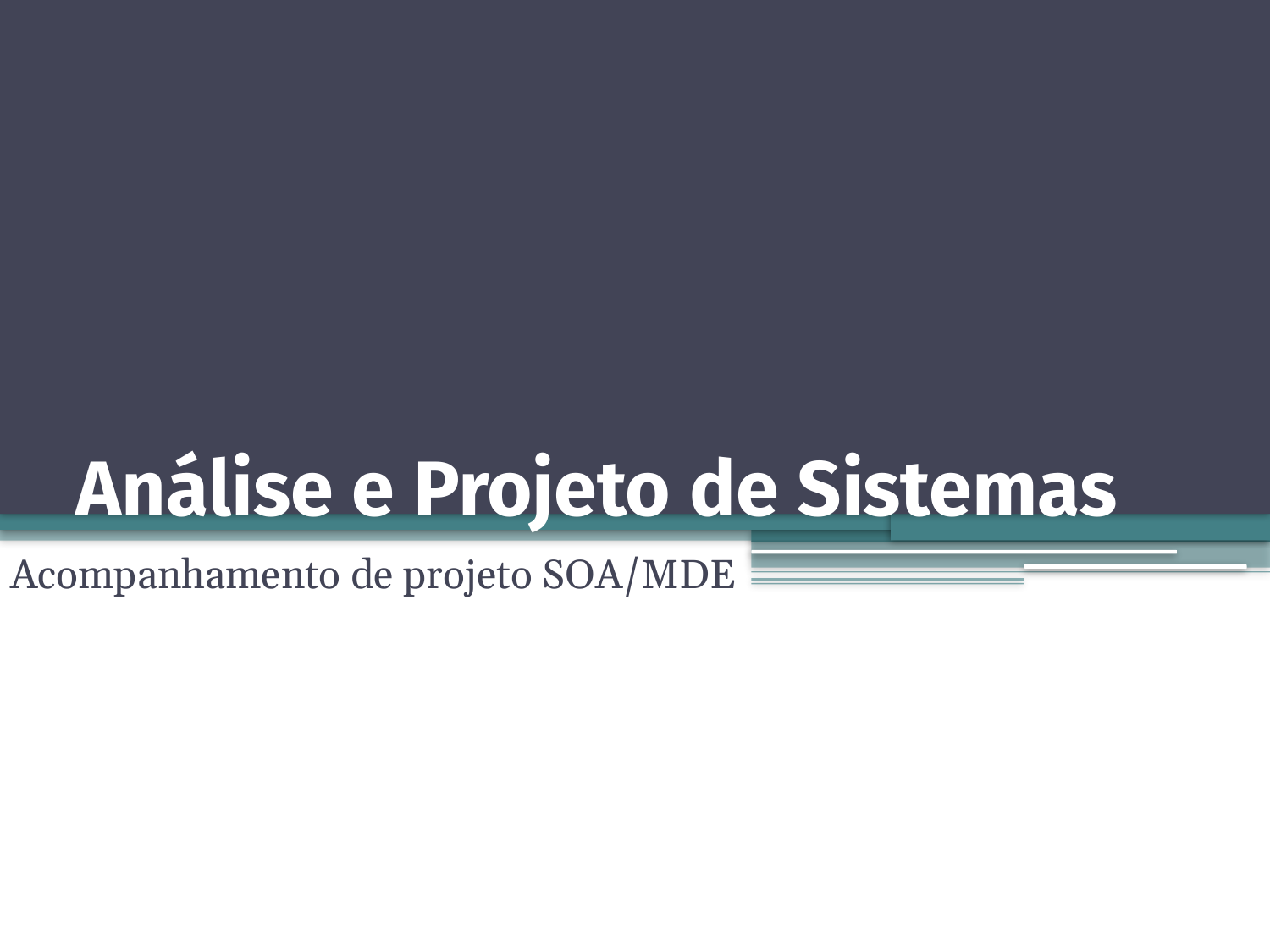

# Análise e Projeto de Sistemas
Acompanhamento de projeto SOA/MDE